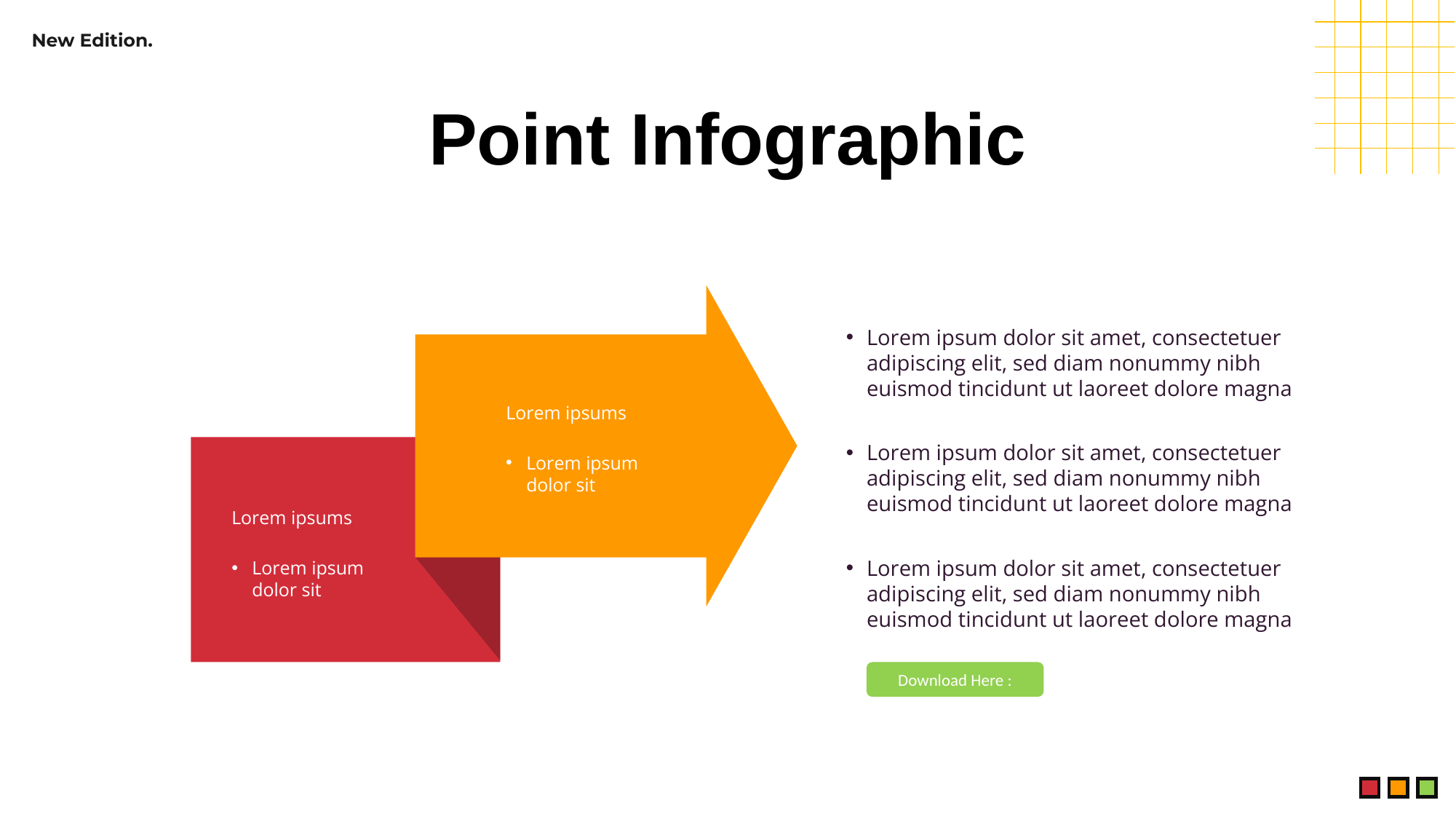

New Edition.
Point Infographic

Lorem ipsum dolor sit amet, consectetuer adipiscing elit, sed diam nonummy nibh euismod tincidunt ut laoreet dolore magna
Lorem ipsums
Lorem ipsum dolor sit amet, consectetuer adipiscing elit, sed diam nonummy nibh euismod tincidunt ut laoreet dolore magna
Lorem ipsum dolor sit
Lorem ipsums
Lorem ipsum dolor sit amet, consectetuer adipiscing elit, sed diam nonummy nibh euismod tincidunt ut laoreet dolore magna
Lorem ipsum dolor sit
Download Here :